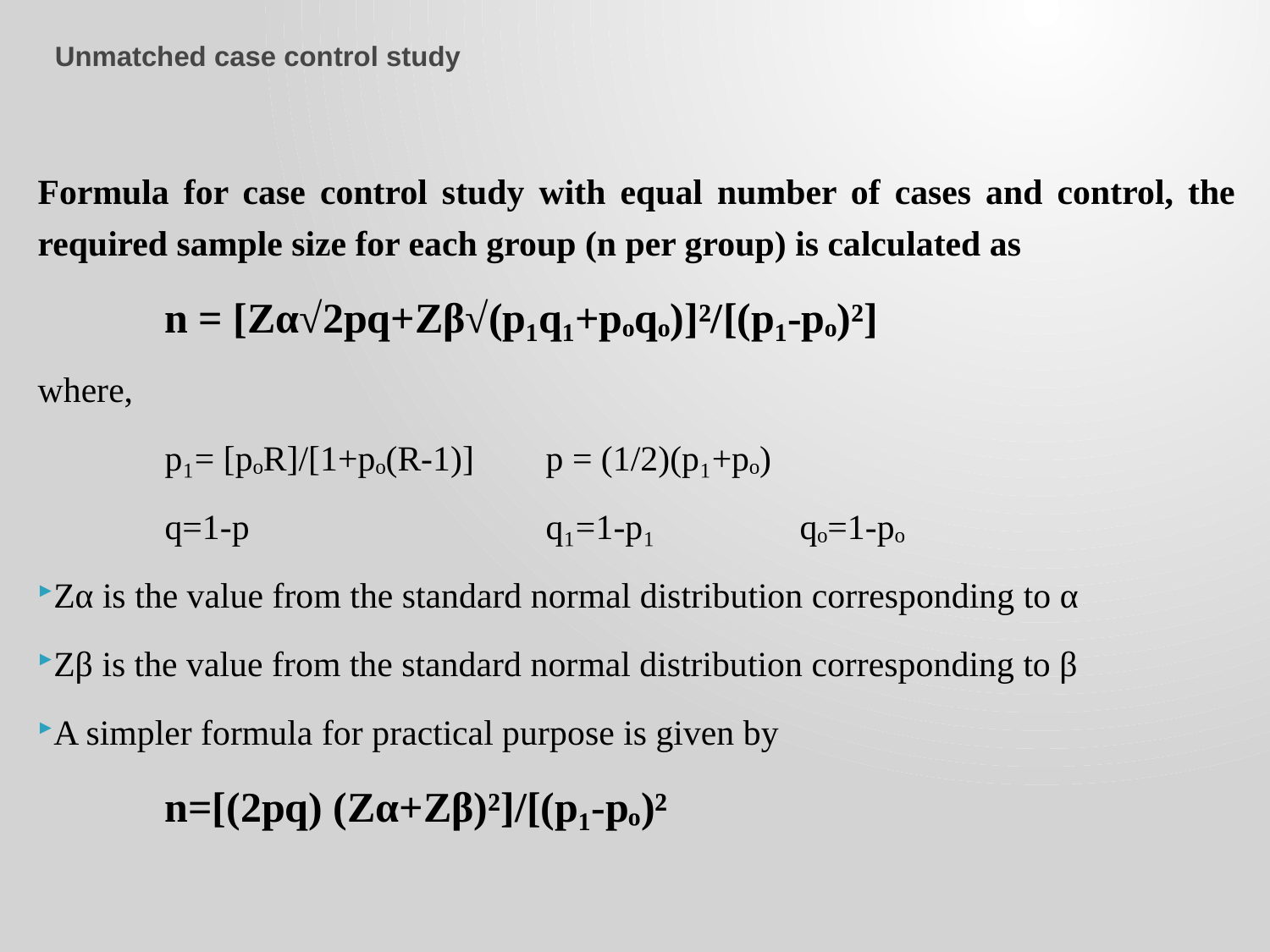

# Unmatched case control study
Formula for case control study with equal number of cases and control, the required sample size for each group (n per group) is calculated as
	n = [Zα√2pq+Zβ√(p₁q₁+pₒqₒ)]²/[(p₁-pₒ)²]
where,
	p₁= [pₒR]/[1+pₒ(R-1)]	p = (1/2)(p₁+pₒ)
	q=1-p			q₁=1-p₁		qₒ=1-pₒ
Zα is the value from the standard normal distribution corresponding to α
Zβ is the value from the standard normal distribution corresponding to β
A simpler formula for practical purpose is given by
	n=[(2pq) (Zα+Zβ)²]/[(p₁-pₒ)²